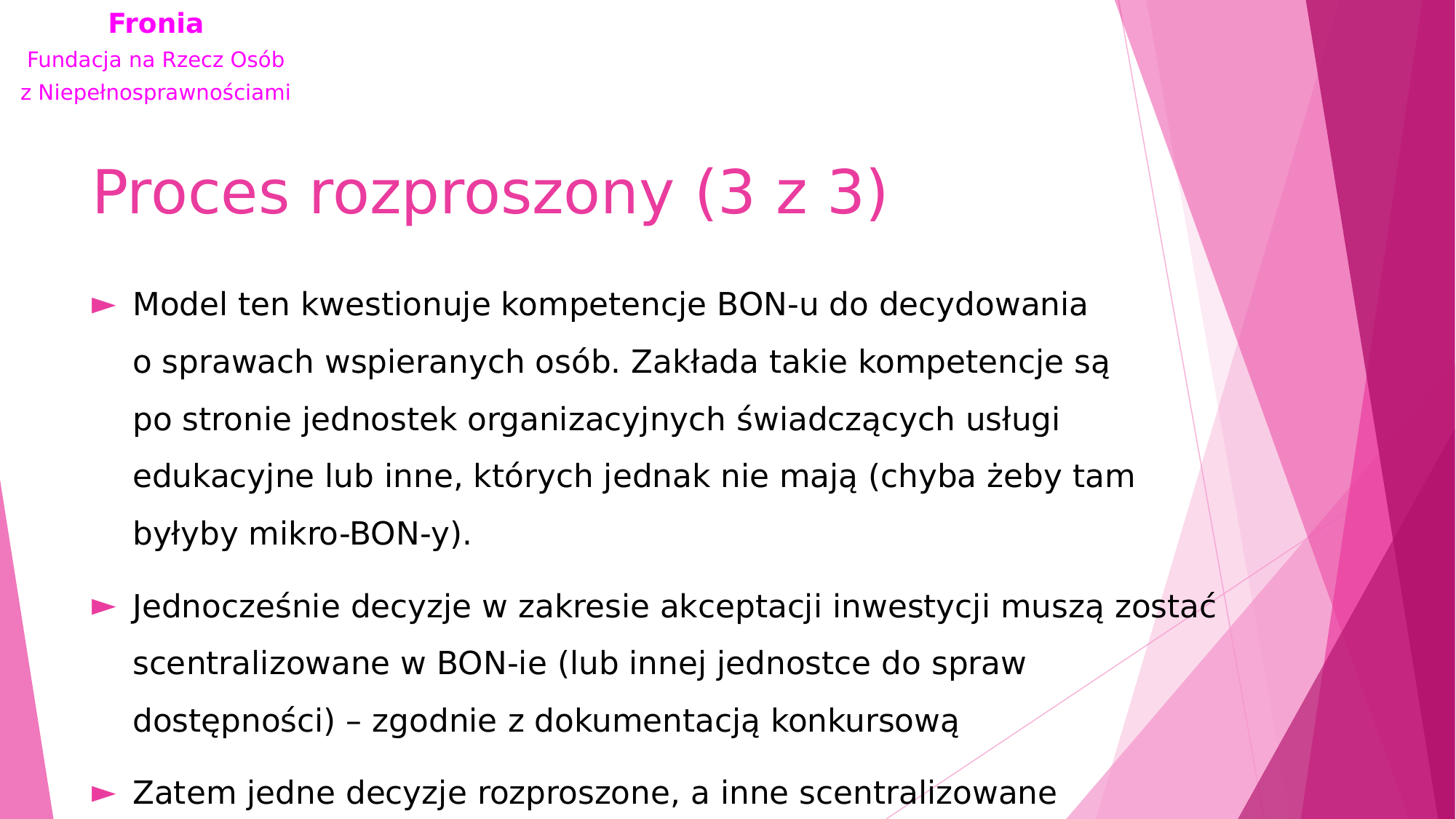

# Proces rozproszony (3 z 3)
Model ten kwestionuje kompetencje BON-u do decydowania o sprawach wspieranych osób. Zakłada takie kompetencje są po stronie jednostek organizacyjnych świadczących usługi edukacyjne lub inne, których jednak nie mają (chyba żeby tam byłyby mikro-BON-y).
Jednocześnie decyzje w zakresie akceptacji inwestycji muszą zostać scentralizowane w BON-ie (lub innej jednostce do spraw dostępności) – zgodnie z dokumentacją konkursową
Zatem jedne decyzje rozproszone, a inne scentralizowane